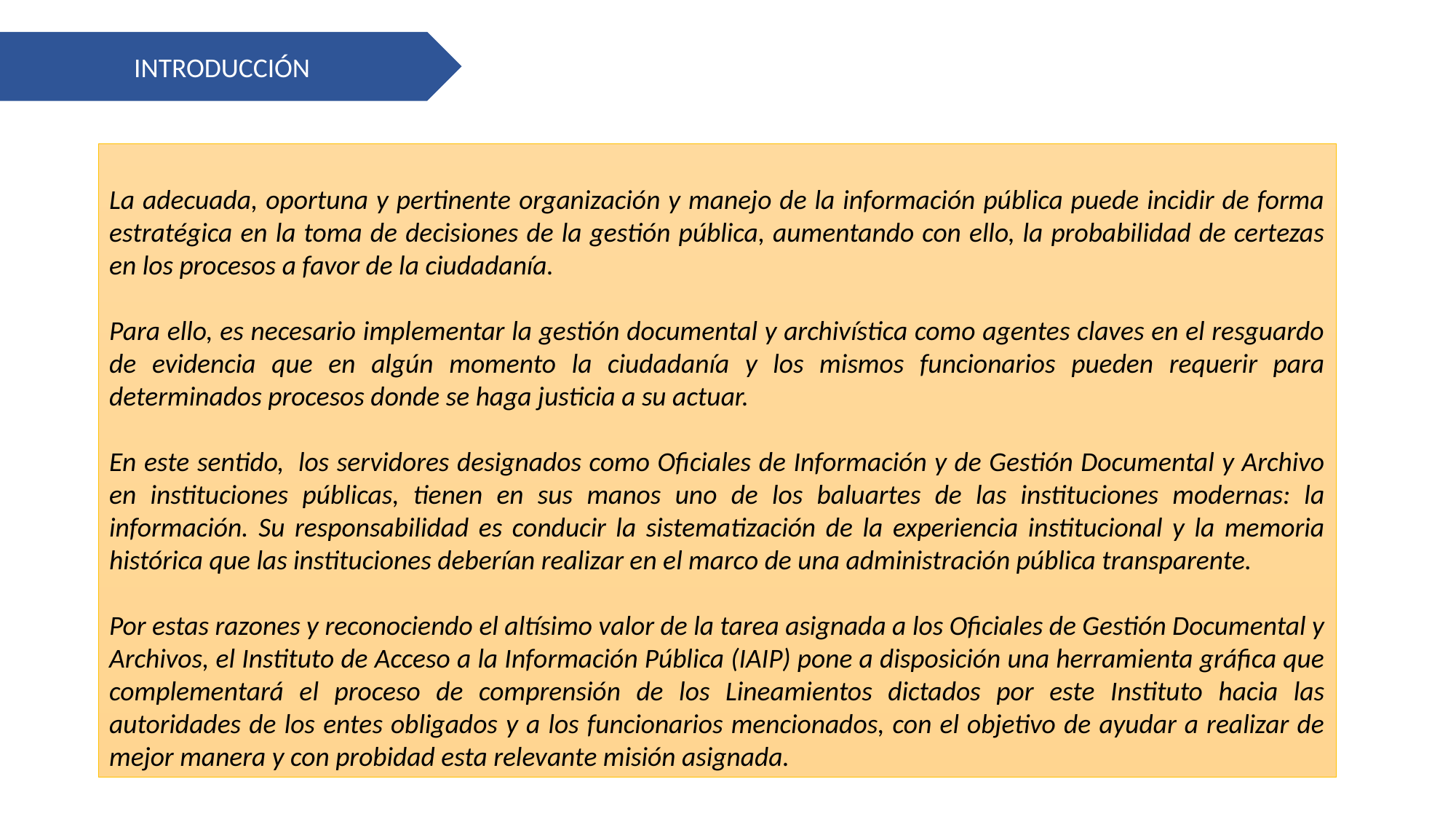

INTRODUCCIÓN

La adecuada, oportuna y pertinente organización y manejo de la información pública puede incidir de forma estratégica en la toma de decisiones de la gestión pública, aumentando con ello, la probabilidad de certezas en los procesos a favor de la ciudadanía.

Para ello, es necesario implementar la gestión documental y archivística como agentes claves en el resguardo de evidencia que en algún momento la ciudadanía y los mismos funcionarios pueden requerir para determinados procesos donde se haga justicia a su actuar.

En este sentido,  los servidores designados como Oficiales de Información y de Gestión Documental y Archivo en instituciones públicas, tienen en sus manos uno de los baluartes de las instituciones modernas: la información. Su responsabilidad es conducir la sistematización de la experiencia institucional y la memoria histórica que las instituciones deberían realizar en el marco de una administración pública transparente.

Por estas razones y reconociendo el altísimo valor de la tarea asignada a los Oficiales de Gestión Documental y Archivos, el Instituto de Acceso a la Información Pública (IAIP) pone a disposición una herramienta gráfica que complementará el proceso de comprensión de los Lineamientos dictados por este Instituto hacia las autoridades de los entes obligados y a los funcionarios mencionados, con el objetivo de ayudar a realizar de mejor manera y con probidad esta relevante misión asignada.